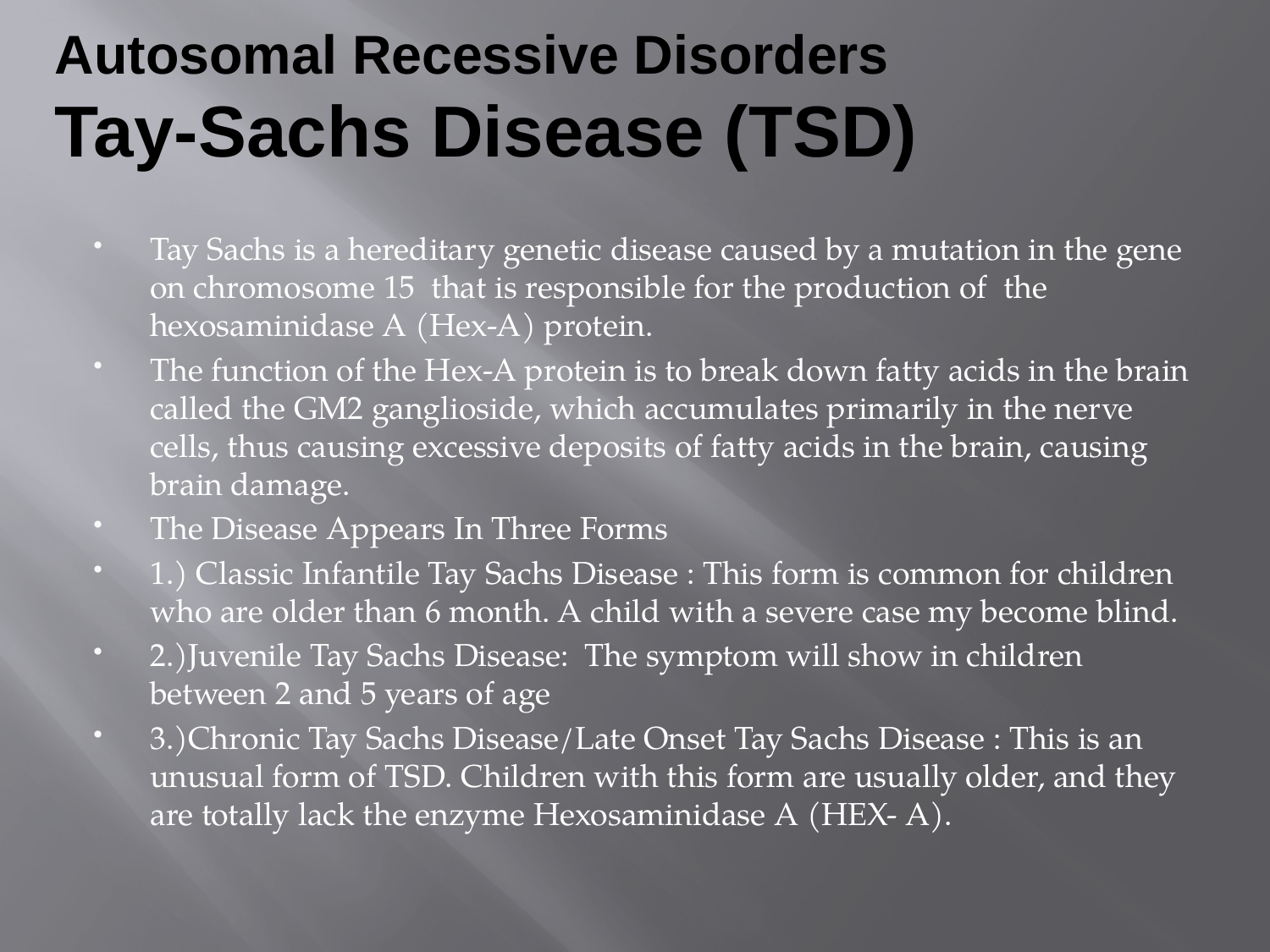

# Autosomal Recessive Disorders Tay-Sachs Disease (TSD)
Tay Sachs is a hereditary genetic disease caused by a mutation in the gene on chromosome 15  that is responsible for the production of  the hexosaminidase A (Hex-A) protein.
The function of the Hex-A protein is to break down fatty acids in the brain called the GM2 ganglioside, which accumulates primarily in the nerve cells, thus causing excessive deposits of fatty acids in the brain, causing brain damage.
The Disease Appears In Three Forms
1.) Classic Infantile Tay Sachs Disease : This form is common for children who are older than 6 month. A child with a severe case my become blind.
2.)Juvenile Tay Sachs Disease:  The symptom will show in children between 2 and 5 years of age
3.)Chronic Tay Sachs Disease/Late Onset Tay Sachs Disease : This is an unusual form of TSD. Children with this form are usually older, and they are totally lack the enzyme Hexosaminidase A (HEX- A).